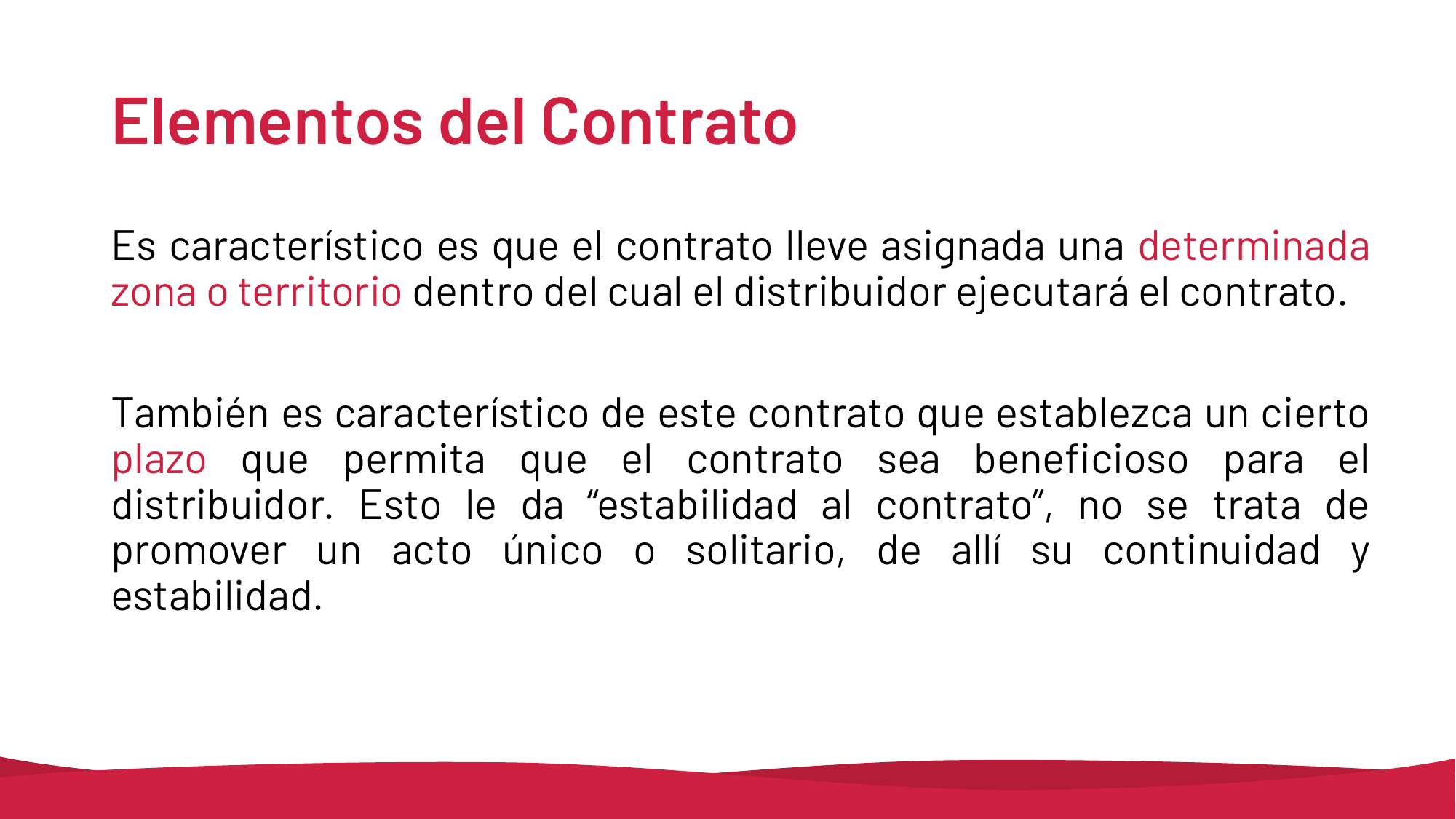

# Elementos del Contrato
Es característico es que el contrato lleve asignada una determinada zona o territorio dentro del cual el distribuidor ejecutará el contrato.

También es característico de este contrato que establezca un cierto plazo que permita que el contrato sea beneficioso para el distribuidor. Esto le da “estabilidad al contrato”, no se trata de promover un acto único o solitario, de allí su continuidad y estabilidad.